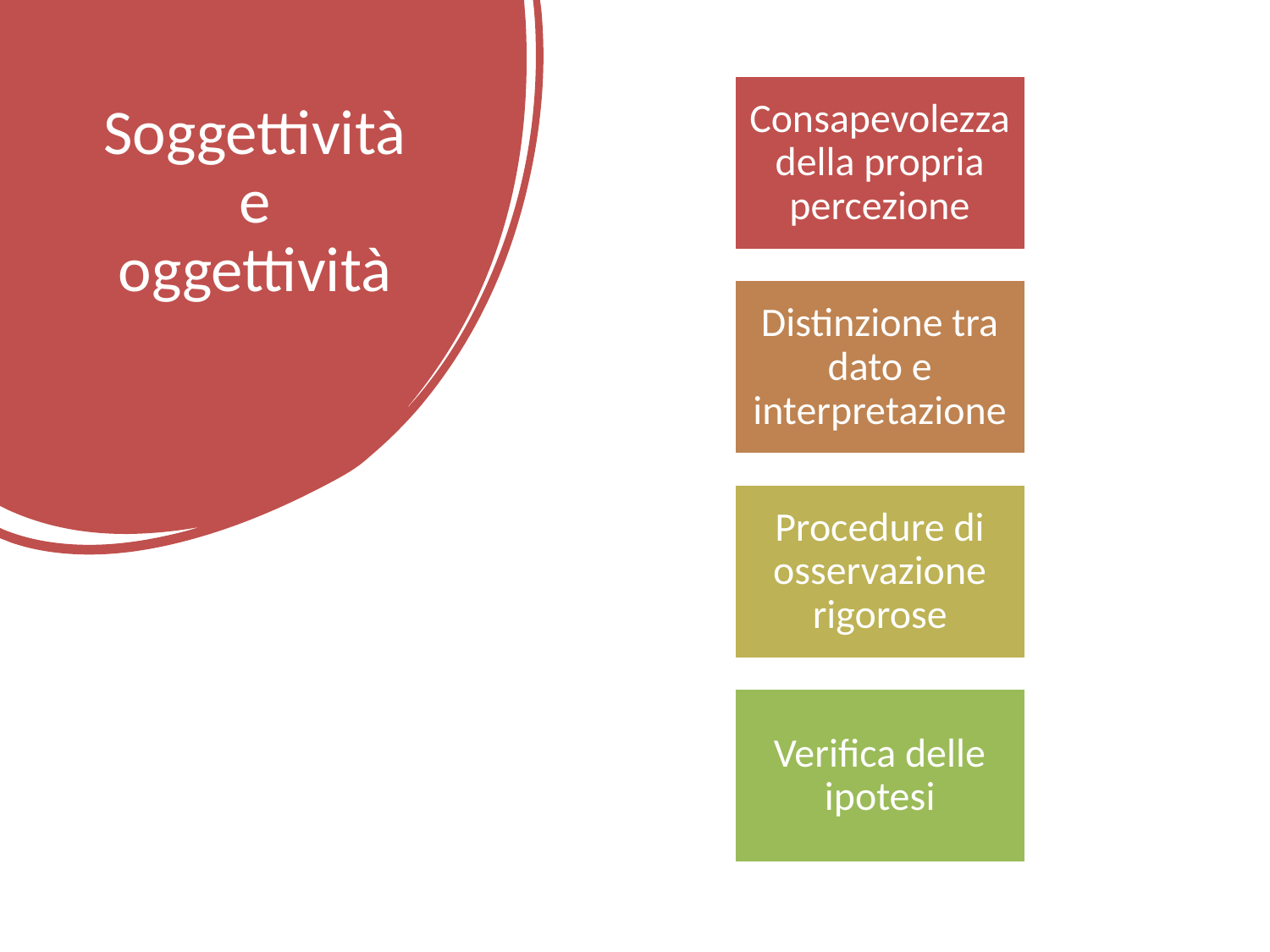

Consapevolezza della propria percezione
Distinzione tra dato e interpretazione
Procedure di osservazione rigorose
Verifica delle ipotesi
# Soggettività e oggettività